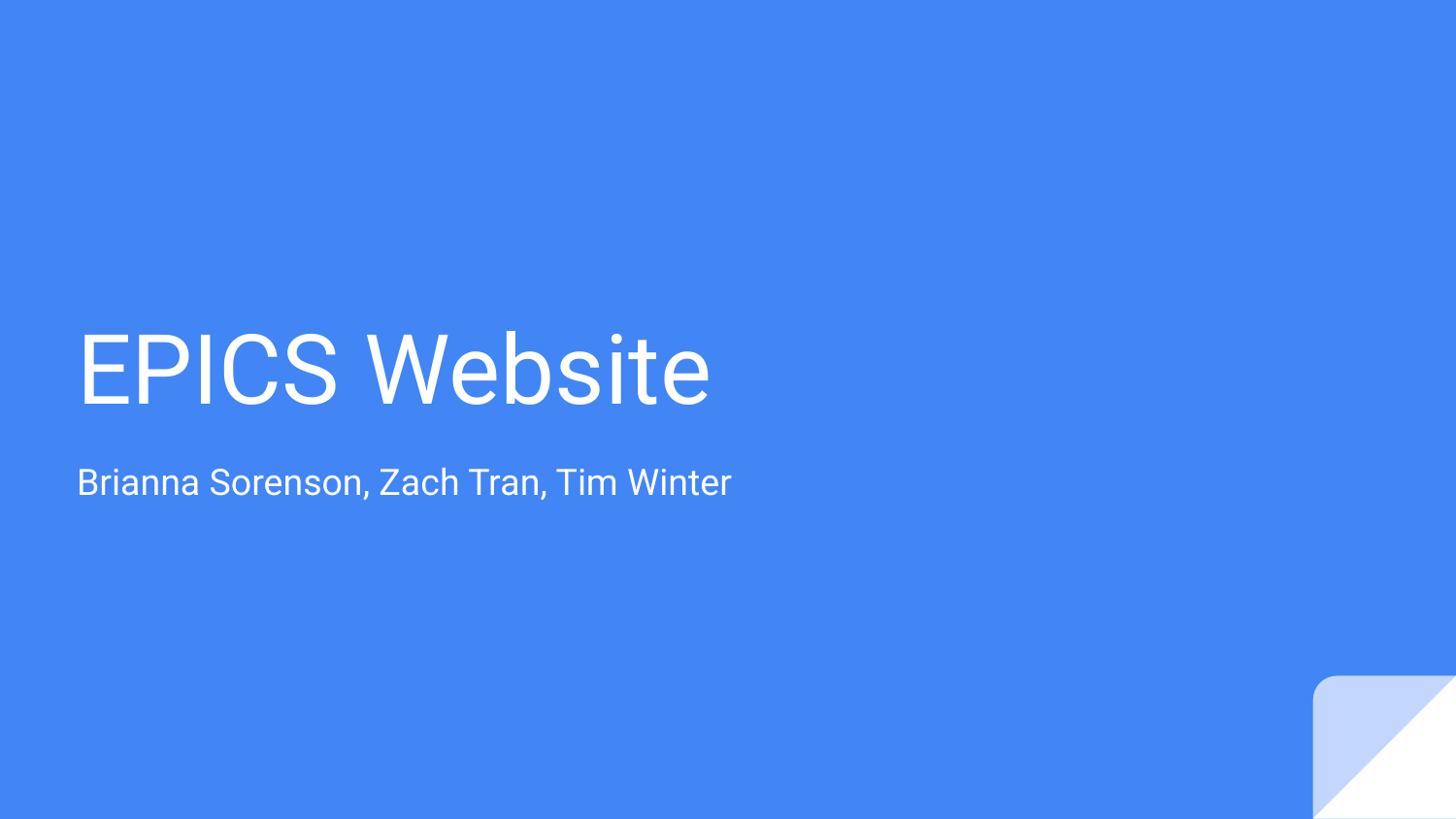

# EPICS Website
Brianna Sorenson, Zach Tran, Tim Winter